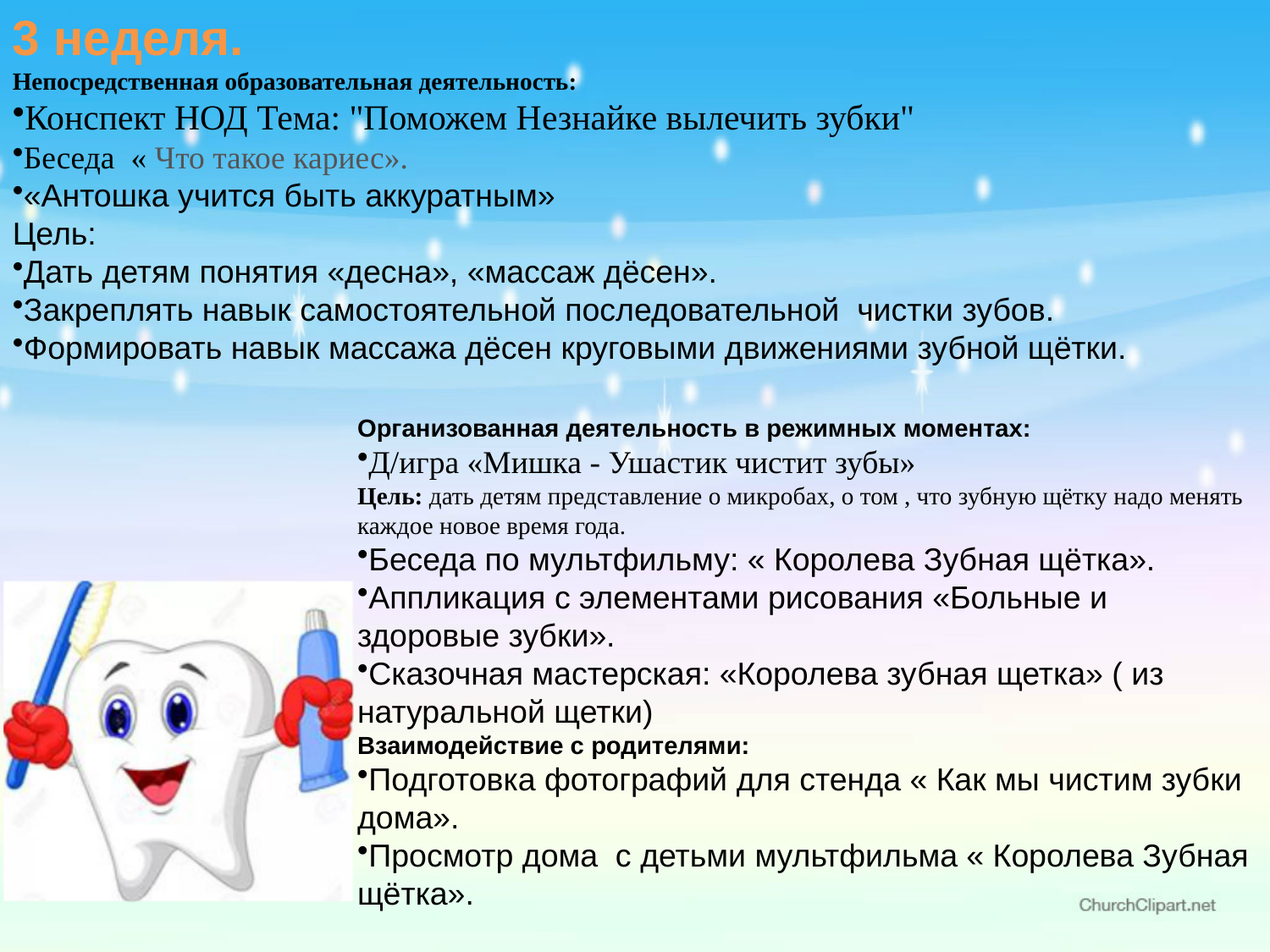

3 неделя.
Непосредственная образовательная деятельность:
Конспект НОД Тема: "Поможем Незнайке вылечить зубки"
Беседа  « Что такое кариес».
«Антошка учится быть аккуратным»
Цель:
Дать детям понятия «десна», «массаж дёсен».
Закреплять навык самостоятельной последовательной  чистки зубов.
Формировать навык массажа дёсен круговыми движениями зубной щётки.
Организованная деятельность в режимных моментах:
Д/игра «Мишка - Ушастик чистит зубы»
Цель: дать детям представление о микробах, о том , что зубную щётку надо менять каждое новое время года.
Беседа по мультфильму: « Королева Зубная щётка».
Аппликация с элементами рисования «Больные и здоровые зубки».
Сказочная мастерская: «Королева зубная щетка» ( из натуральной щетки)
Взаимодействие с родителями:
Подготовка фотографий для стенда « Как мы чистим зубки дома».
Просмотр дома  с детьми мультфильма « Королева Зубная щётка».